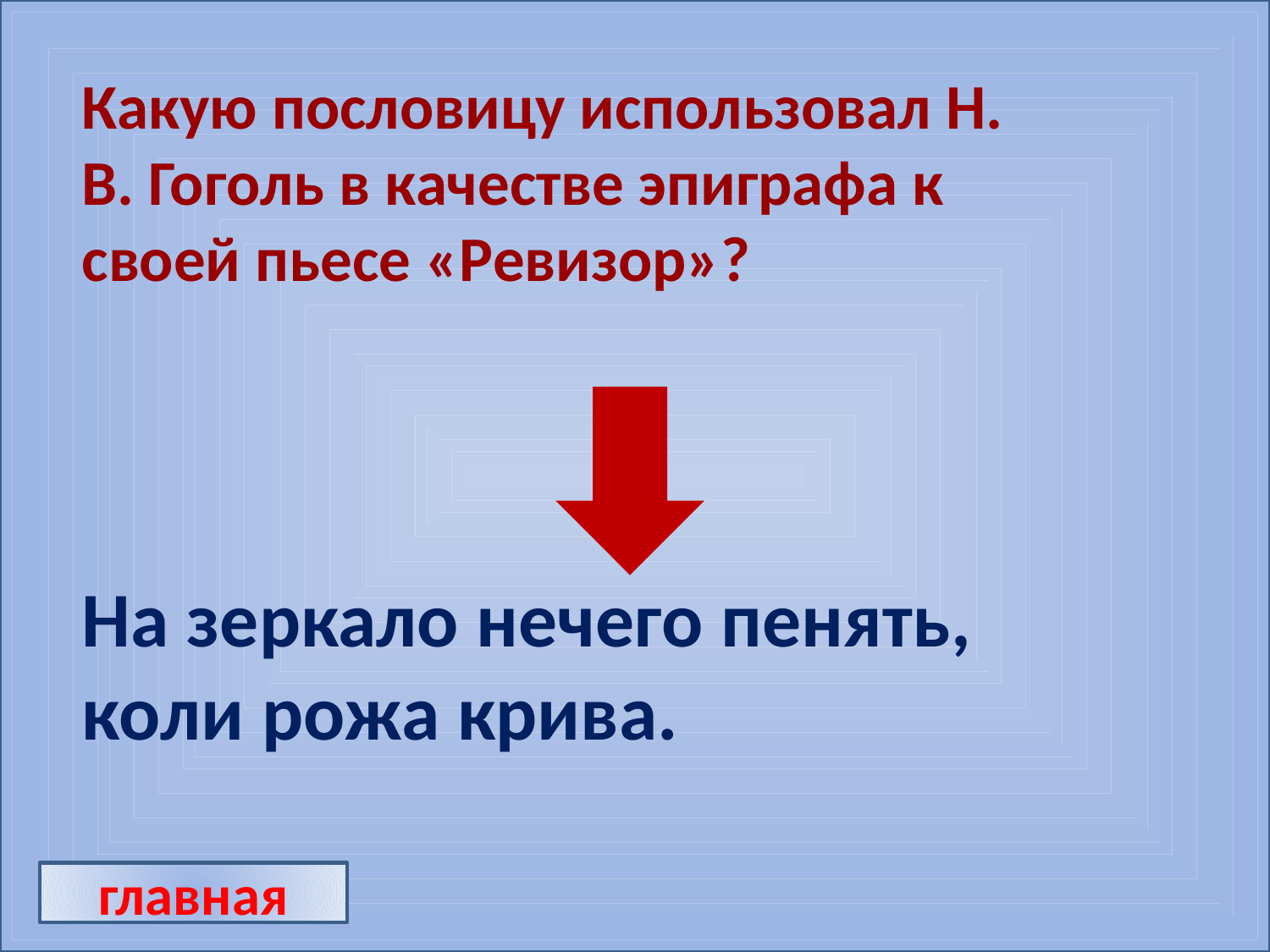

Какую пословицу использовал Н. В. Гоголь в качестве эпиграфа к своей пьесе «Ревизор»?

На зеркало нечего пенять, коли рожа крива.

главная